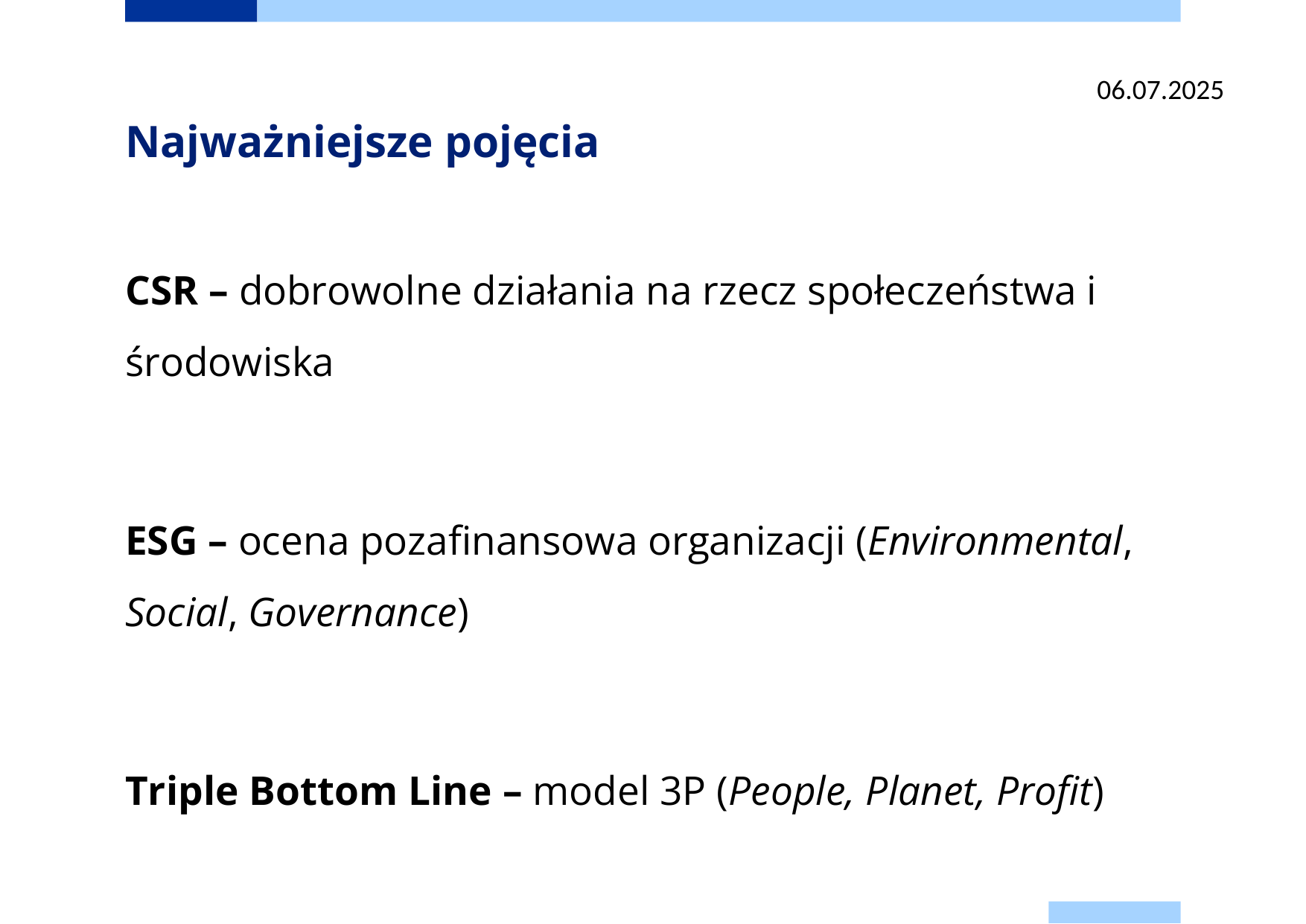

06.07.2025
# Najważniejsze pojęcia
CSR – dobrowolne działania na rzecz społeczeństwa i środowiska

ESG – ocena pozafinansowa organizacji (Environmental, Social, Governance)

Triple Bottom Line – model 3P (People, Planet, Profit)